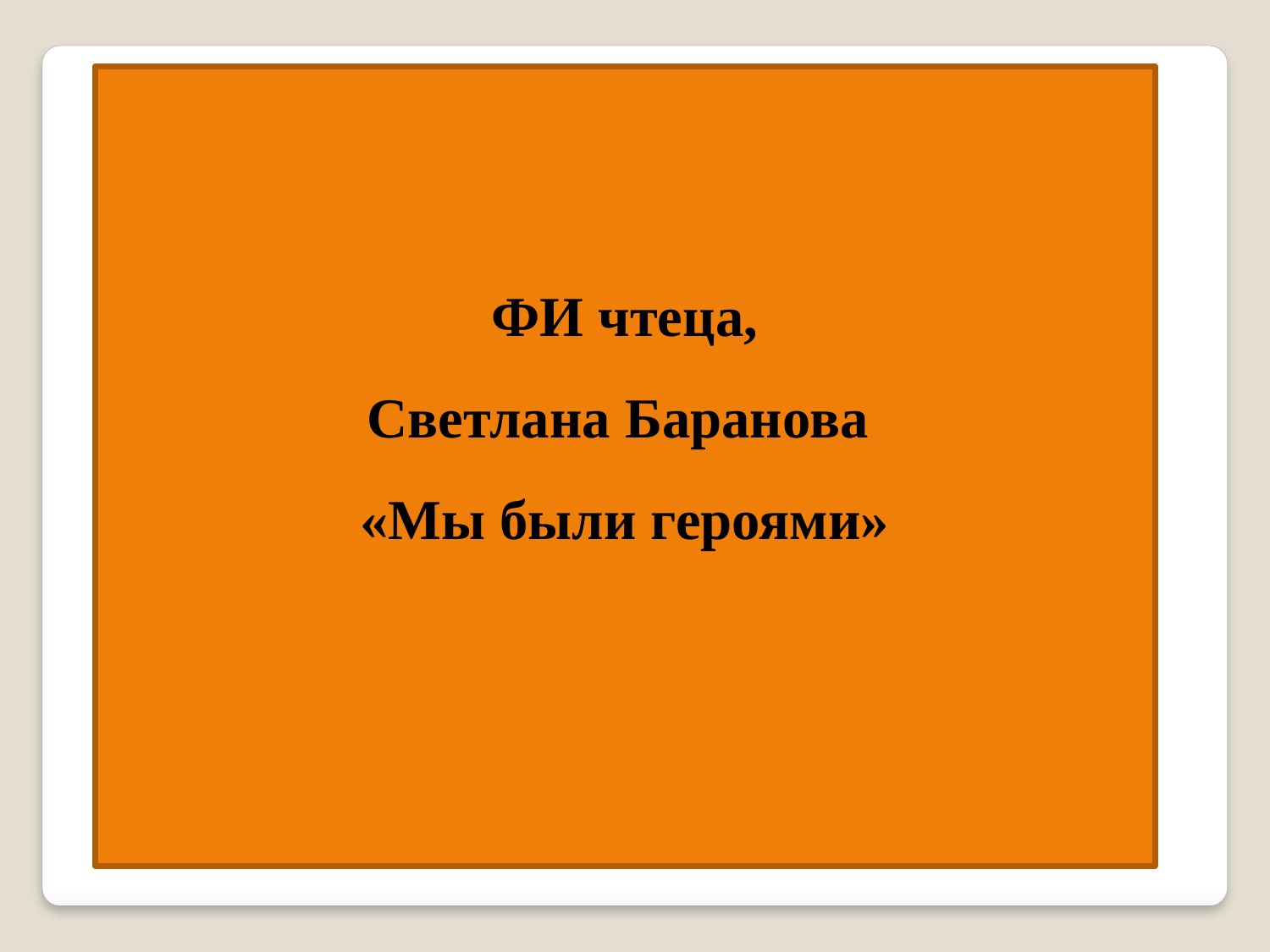

ФИ чтеца,
Светлана Баранова
«Мы были героями»